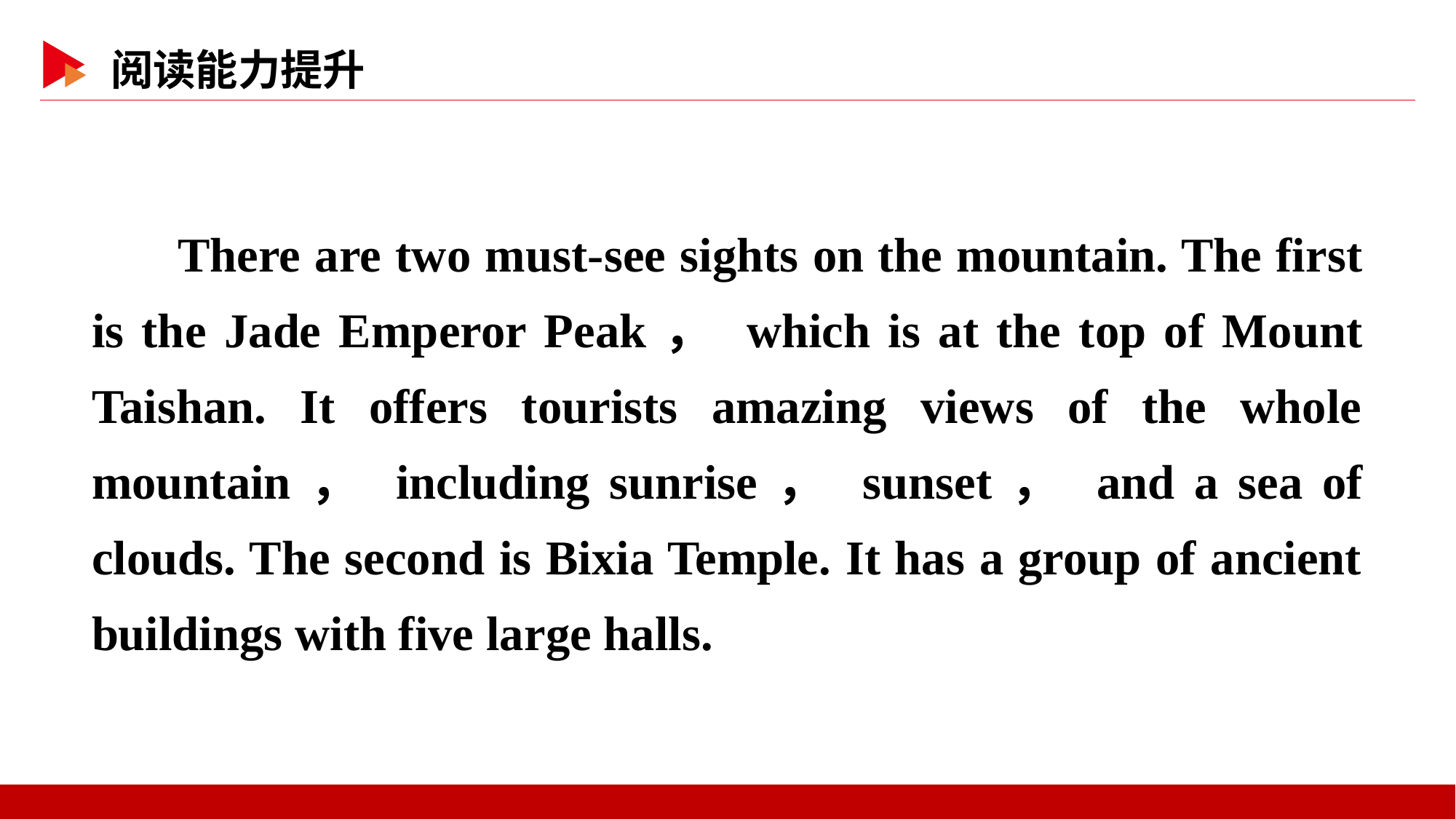

There are two must-see sights on the mountain. The first is the Jade Emperor Peak， which is at the top of Mount Taishan. It offers tourists amazing views of the whole mountain， including sunrise， sunset， and a sea of clouds. The second is Bixia Temple. It has a group of ancient buildings with five large halls.